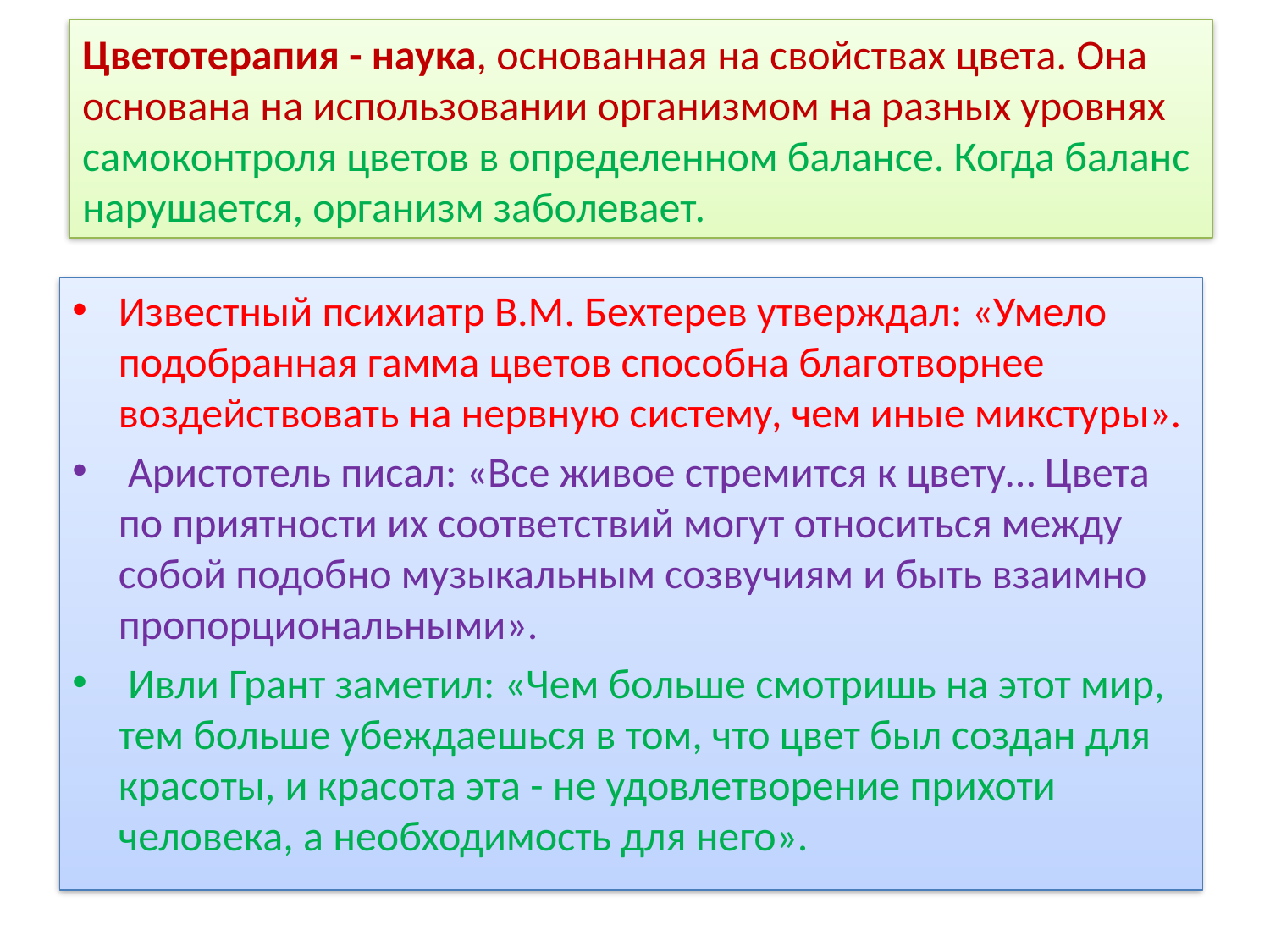

# Цветотерапия - наука, основанная на свойствах цвета. Она основана на использовании организмом на разных уровнях самоконтроля цветов в определенном балансе. Когда баланс нарушается, организм заболевает.
Известный психиатр В.М. Бехтерев утверждал: «Умело подобранная гамма цветов способна благотворнее воздействовать на нервную систему, чем иные микстуры».
 Аристотель писал: «Все живое стремится к цвету… Цвета по приятности их соответствий могут относиться между собой подобно музыкальным созвучиям и быть взаимно пропорциональными».
 Ивли Грант заметил: «Чем больше смотришь на этот мир, тем больше убеждаешься в том, что цвет был создан для красоты, и красота эта - не удовлетворение прихоти человека, а необходимость для него».